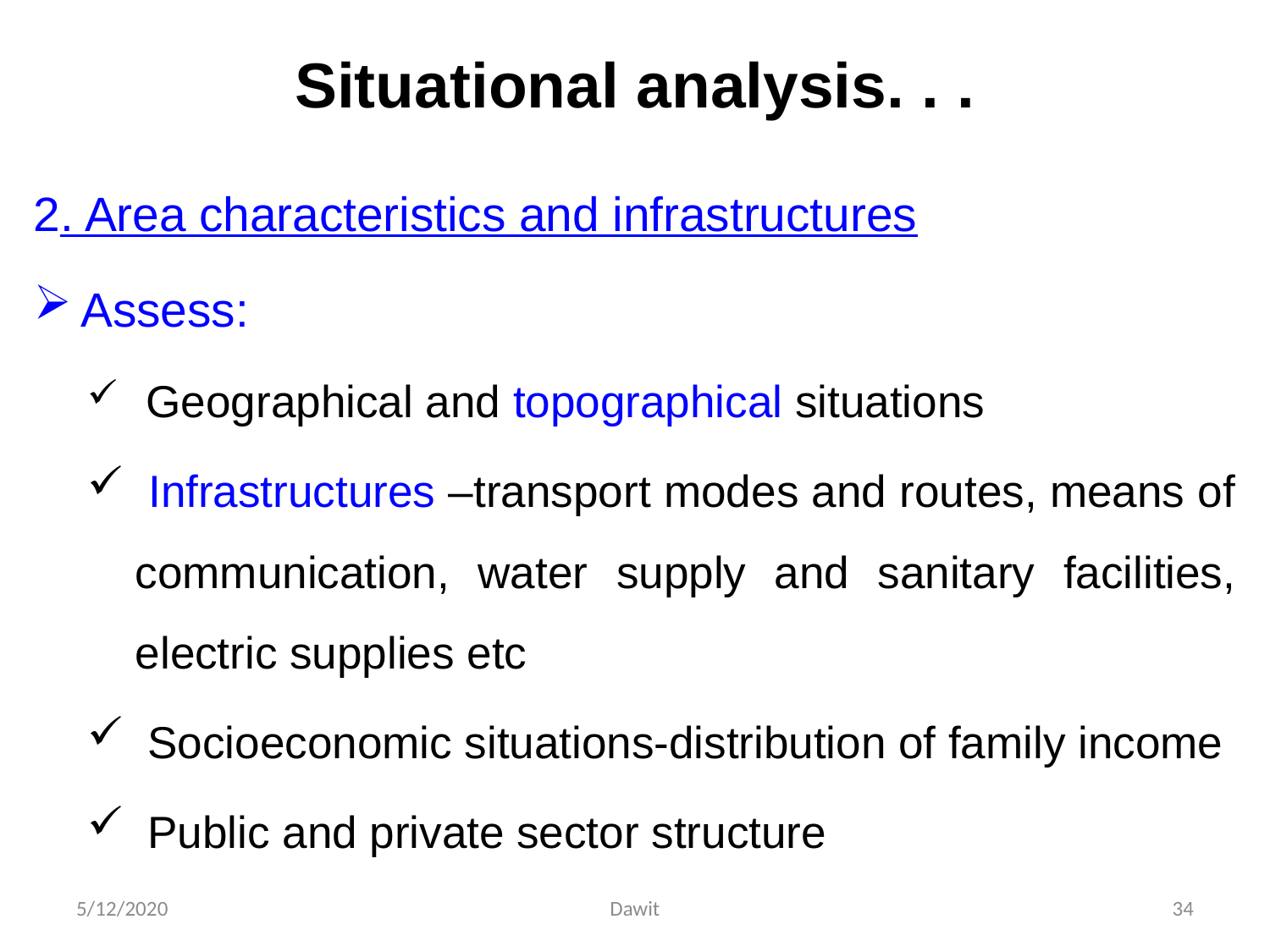

# Situational analysis. . .
2. Area characteristics and infrastructures
Assess:
 Geographical and topographical situations
 Infrastructures –transport modes and routes, means of communication, water supply and sanitary facilities, electric supplies etc
 Socioeconomic situations-distribution of family income
 Public and private sector structure
5/12/2020
Dawit
34